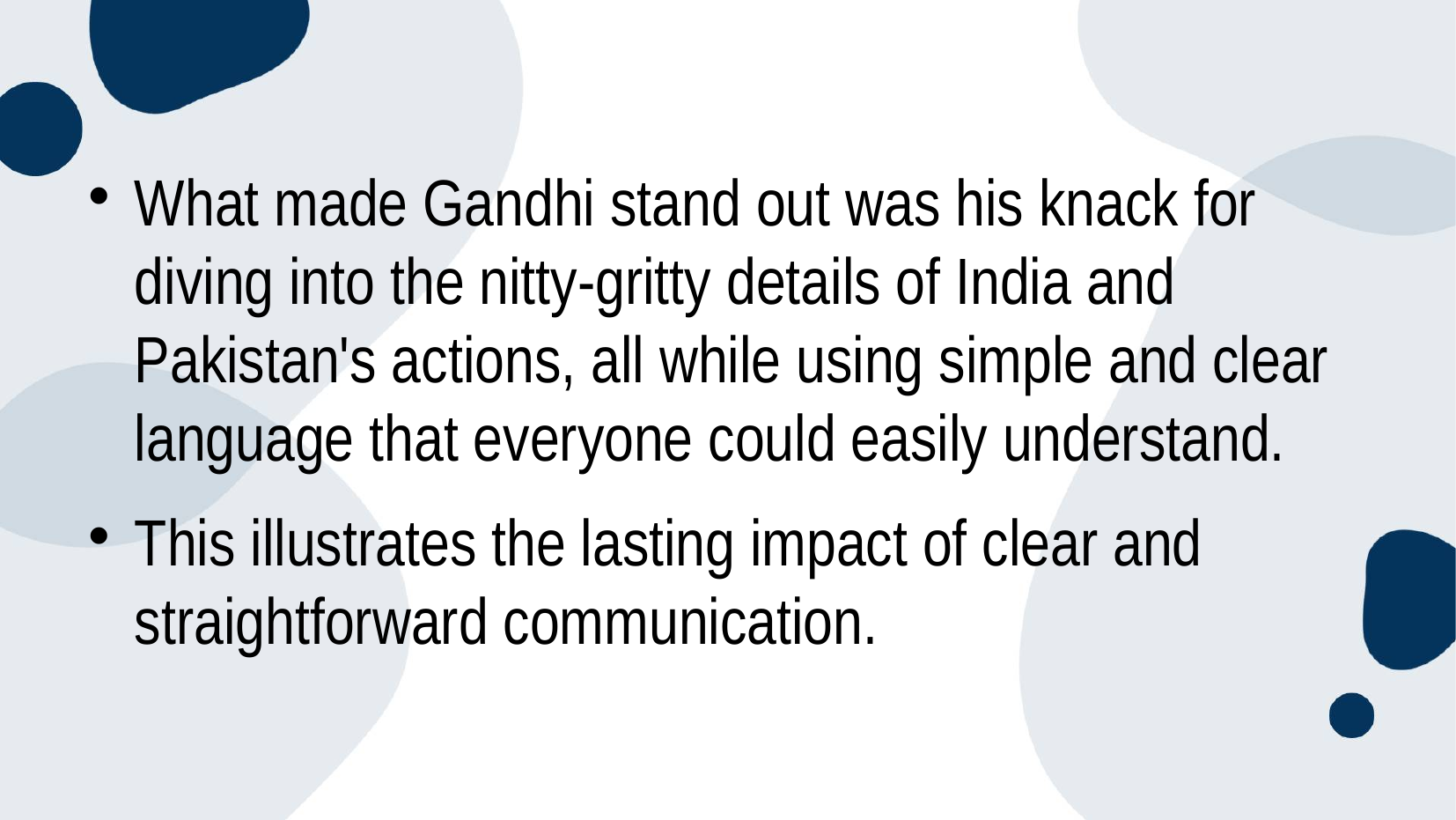

#
What made Gandhi stand out was his knack for diving into the nitty-gritty details of India and Pakistan's actions, all while using simple and clear language that everyone could easily understand.
This illustrates the lasting impact of clear and straightforward communication.